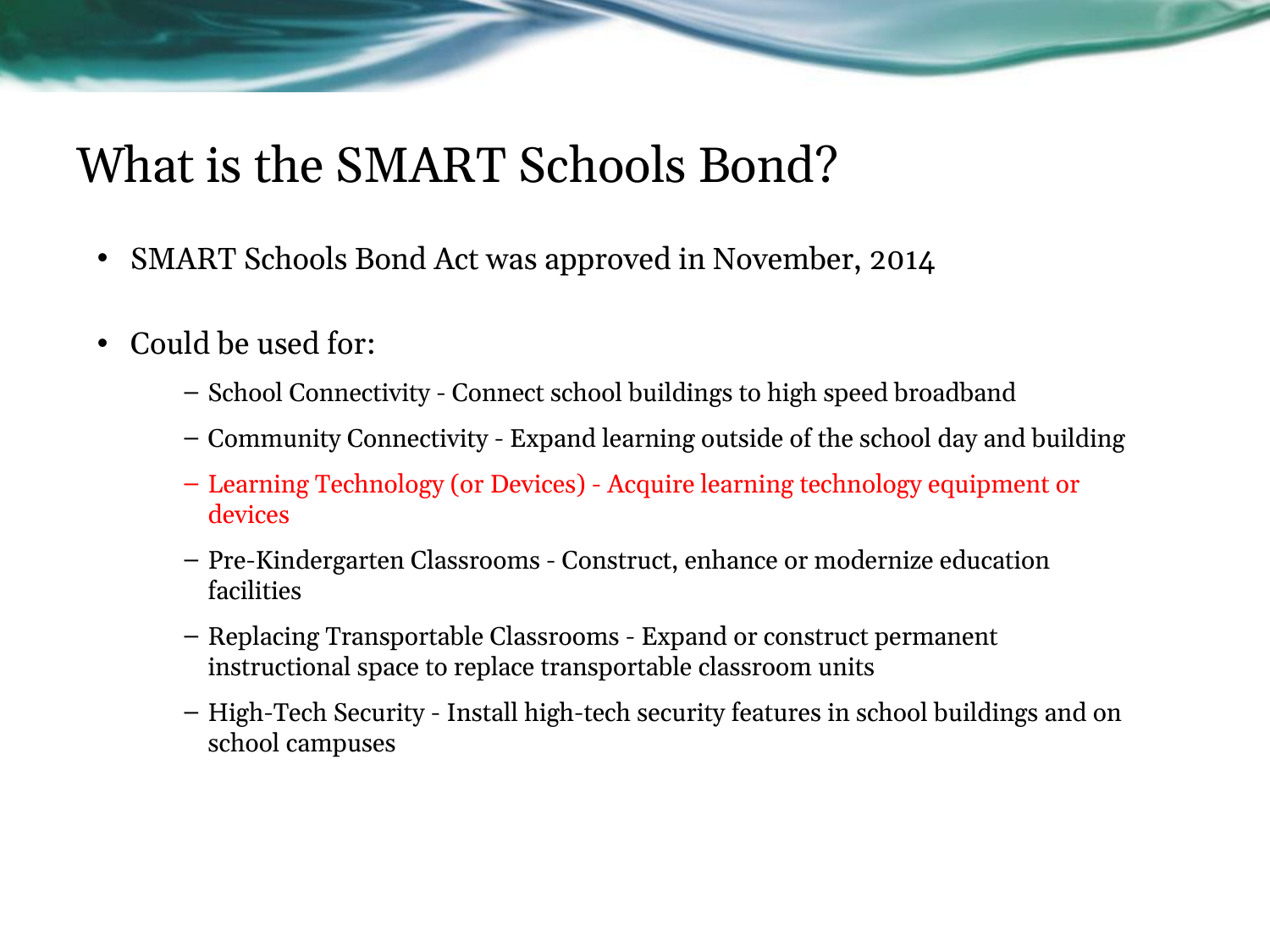

# What is the SMART Schools Bond?
SMART Schools Bond Act was approved in November, 2014

Could be used for:
School Connectivity - Connect school buildings to high speed broadband
Community Connectivity - Expand learning outside of the school day and building
Learning Technology (or Devices) - Acquire learning technology equipment or devices
Pre-Kindergarten Classrooms - Construct, enhance or modernize education facilities
Replacing Transportable Classrooms - Expand or construct permanent instructional space to replace transportable classroom units
High-Tech Security - Install high-tech security features in school buildings and on school campuses